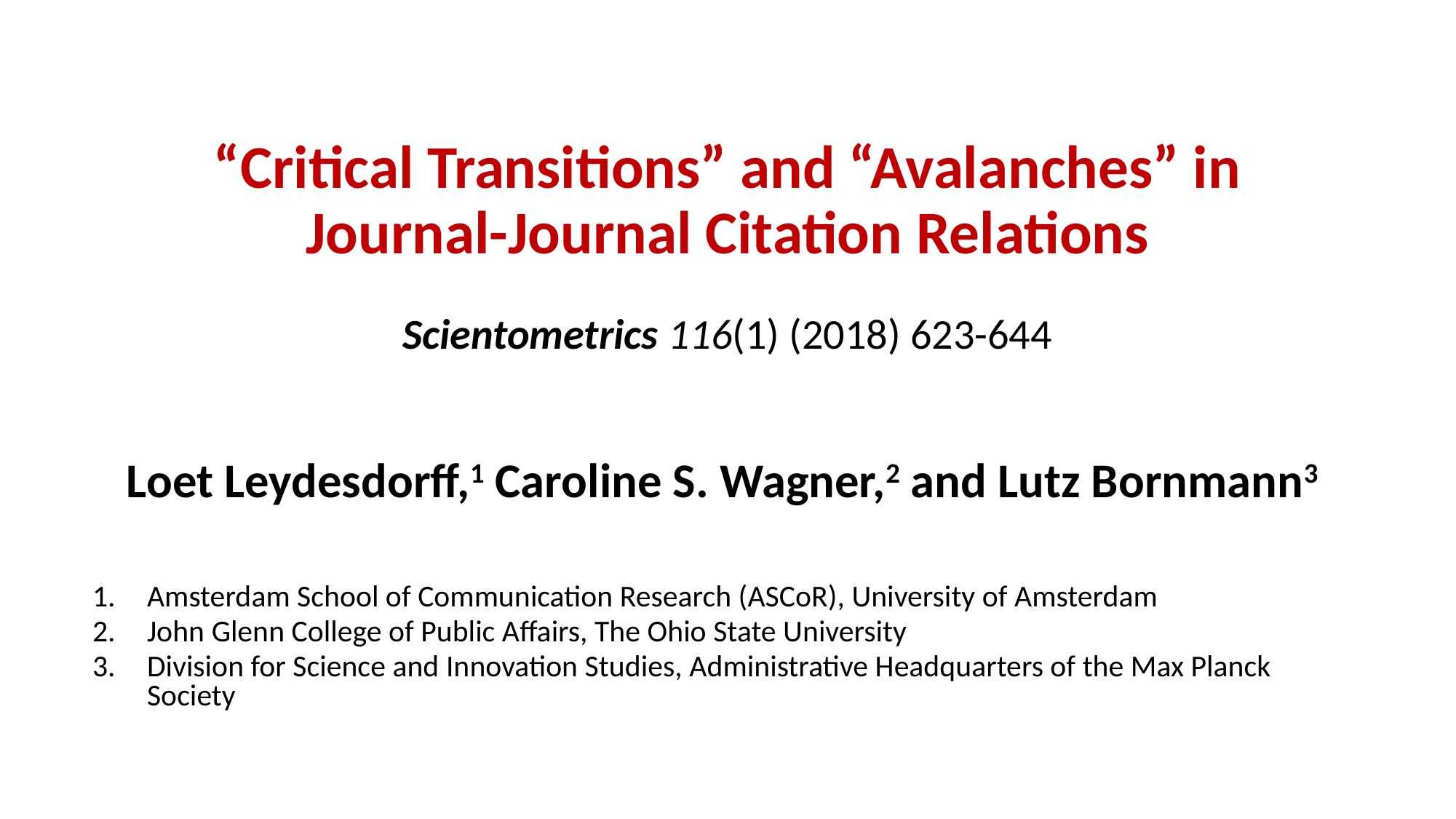

# “Critical Transitions” and “Avalanches” in Journal-Journal Citation Relations Scientometrics 116(1) (2018) 623-644
Loet Leydesdorff,1 Caroline S. Wagner,2 and Lutz Bornmann3

Amsterdam School of Communication Research (ASCoR), University of Amsterdam
John Glenn College of Public Affairs, The Ohio State University
Division for Science and Innovation Studies, Administrative Headquarters of the Max Planck Society